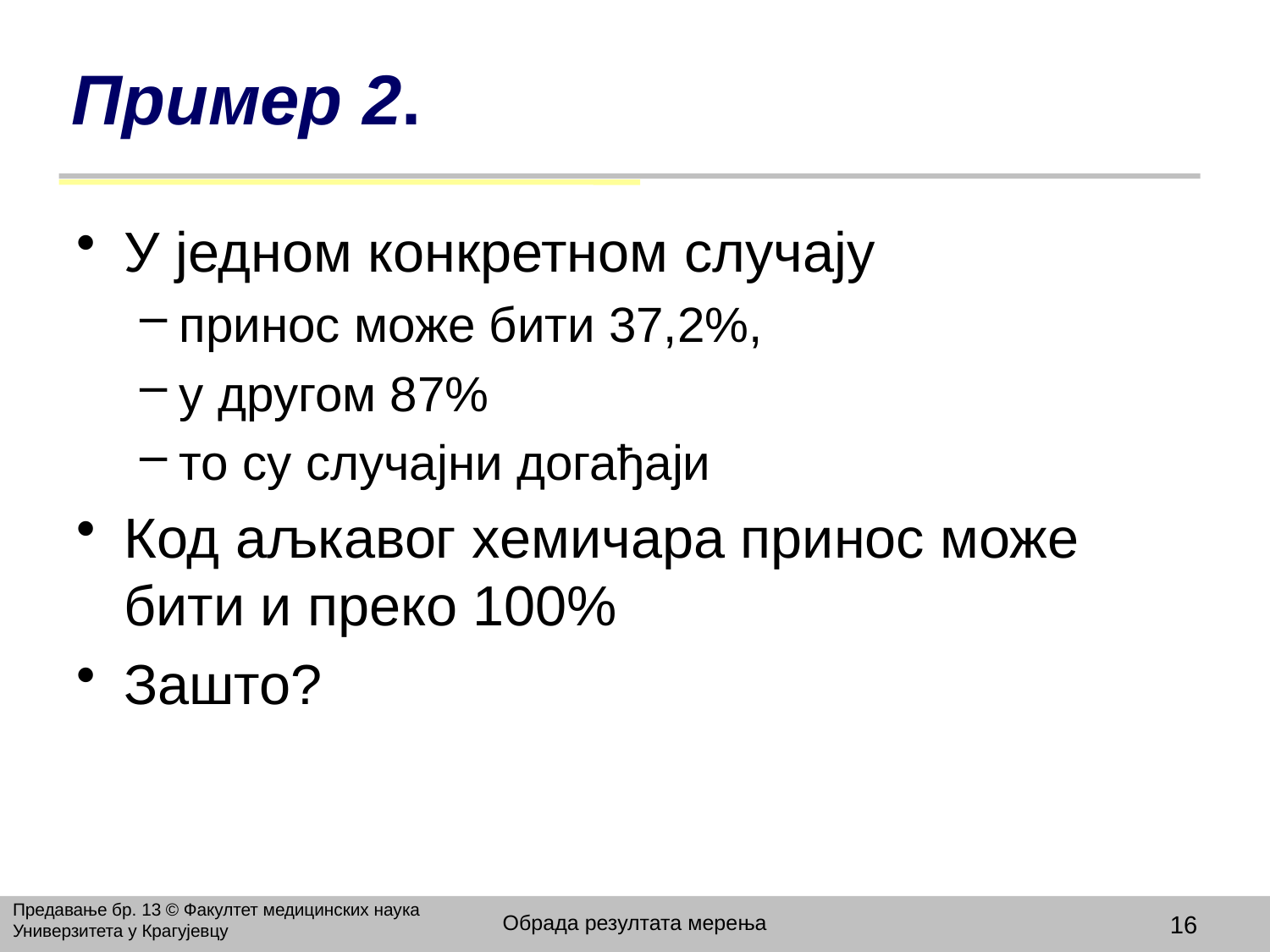

# Пример 2.
У једном конкретном случају
принос може бити 37,2%,
у другом 87%
то су случајни догађаји
Код аљкавог хемичара принос може бити и преко 100%
Зашто?
Предавање бр. 13 © Факултет медицинских наука Универзитета у Крагујевцу
Обрада резултата мерења
16